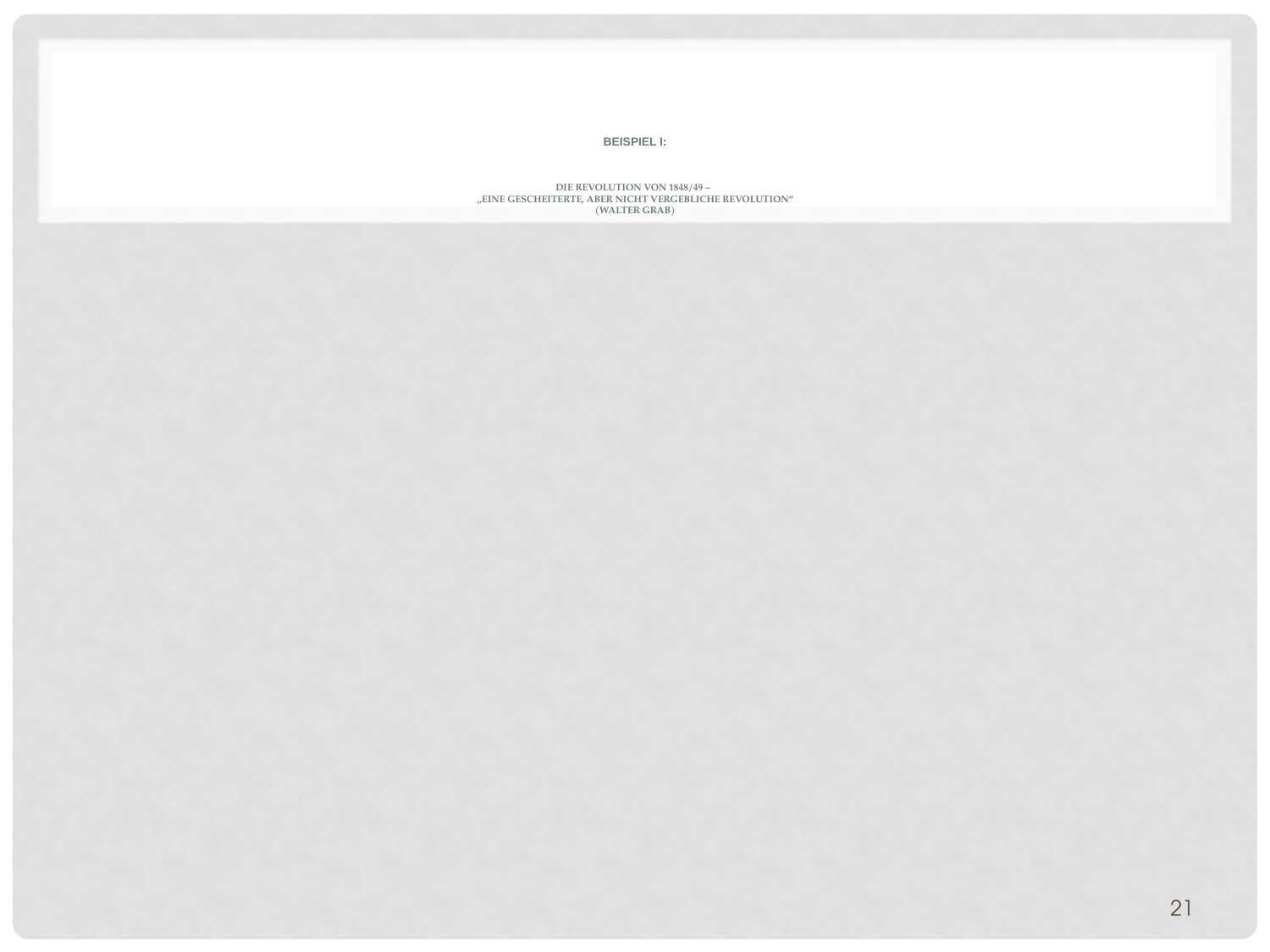

# Beispiel I: Die Revolution von 1848/49 – „EINE gescheitertE, aber nicht vergeblichE REVOLUTION“ (Walter Grab)
21